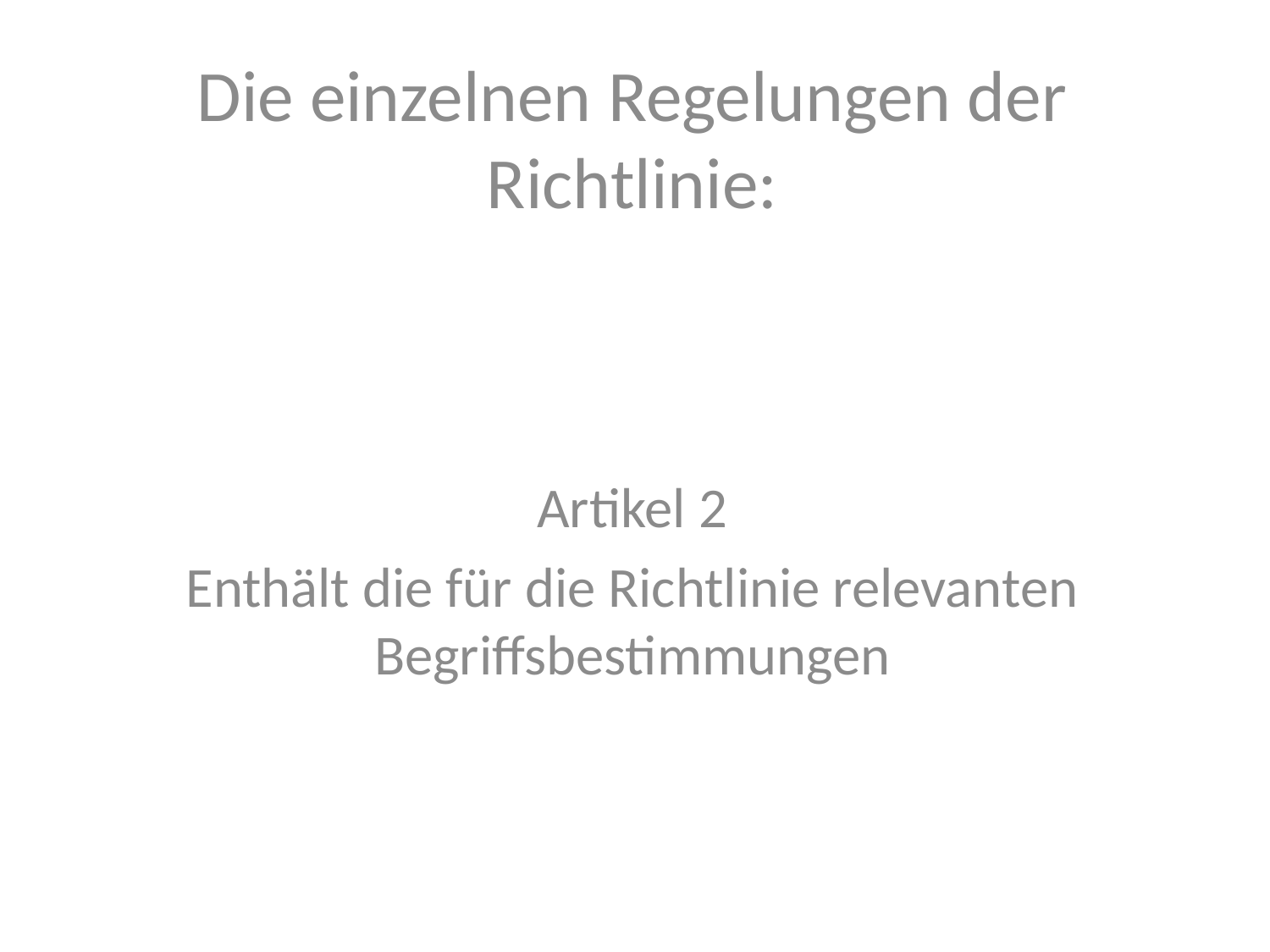

Die einzelnen Regelungen der Richtlinie:

Artikel 2
Enthält die für die Richtlinie relevanten Begriffsbestimmungen